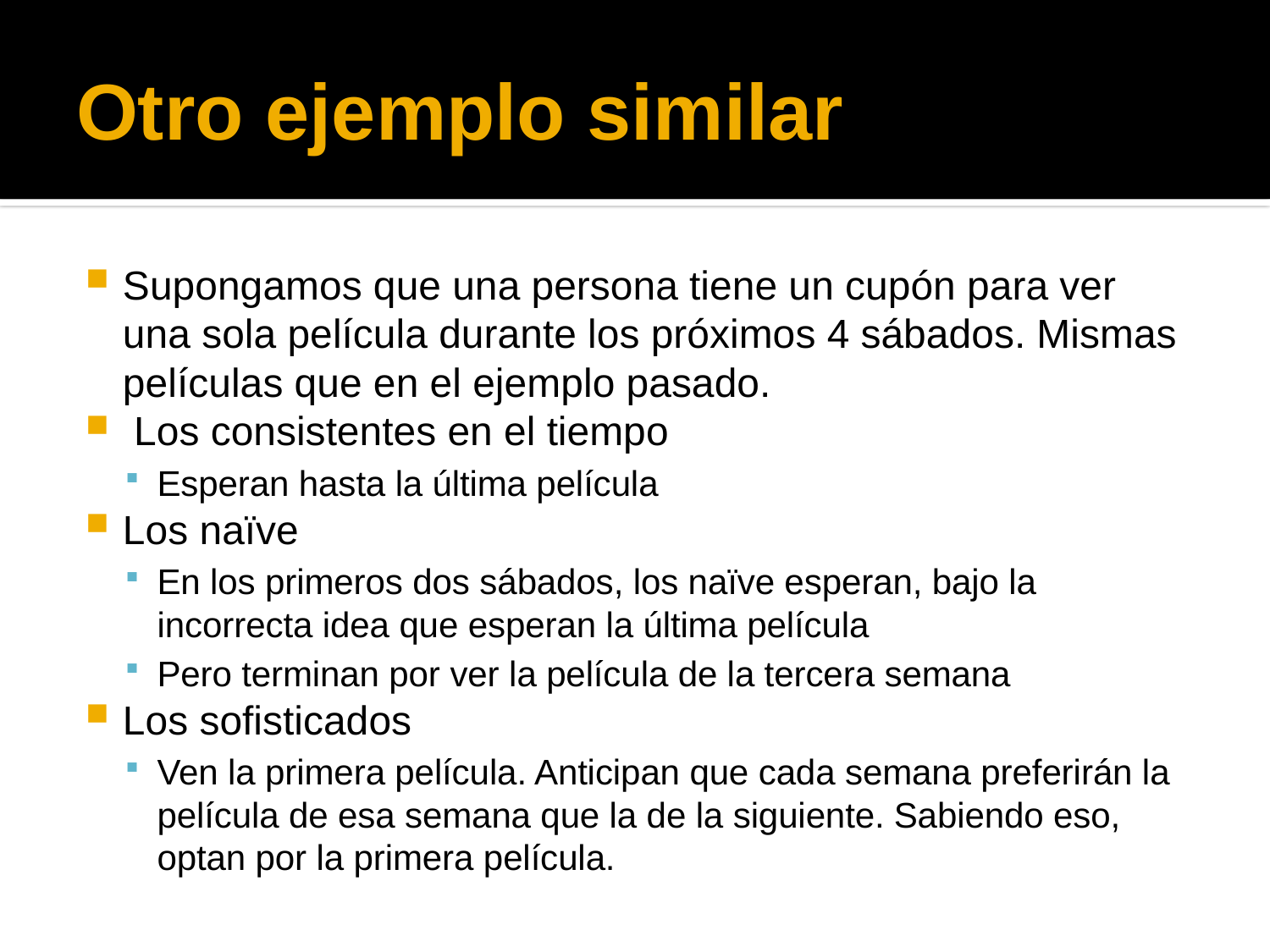

# Otro ejemplo similar
Supongamos que una persona tiene un cupón para ver una sola película durante los próximos 4 sábados. Mismas películas que en el ejemplo pasado.
 Los consistentes en el tiempo
Esperan hasta la última película
Los naïve
En los primeros dos sábados, los naïve esperan, bajo la incorrecta idea que esperan la última película
Pero terminan por ver la película de la tercera semana
Los sofisticados
Ven la primera película. Anticipan que cada semana preferirán la película de esa semana que la de la siguiente. Sabiendo eso, optan por la primera película.